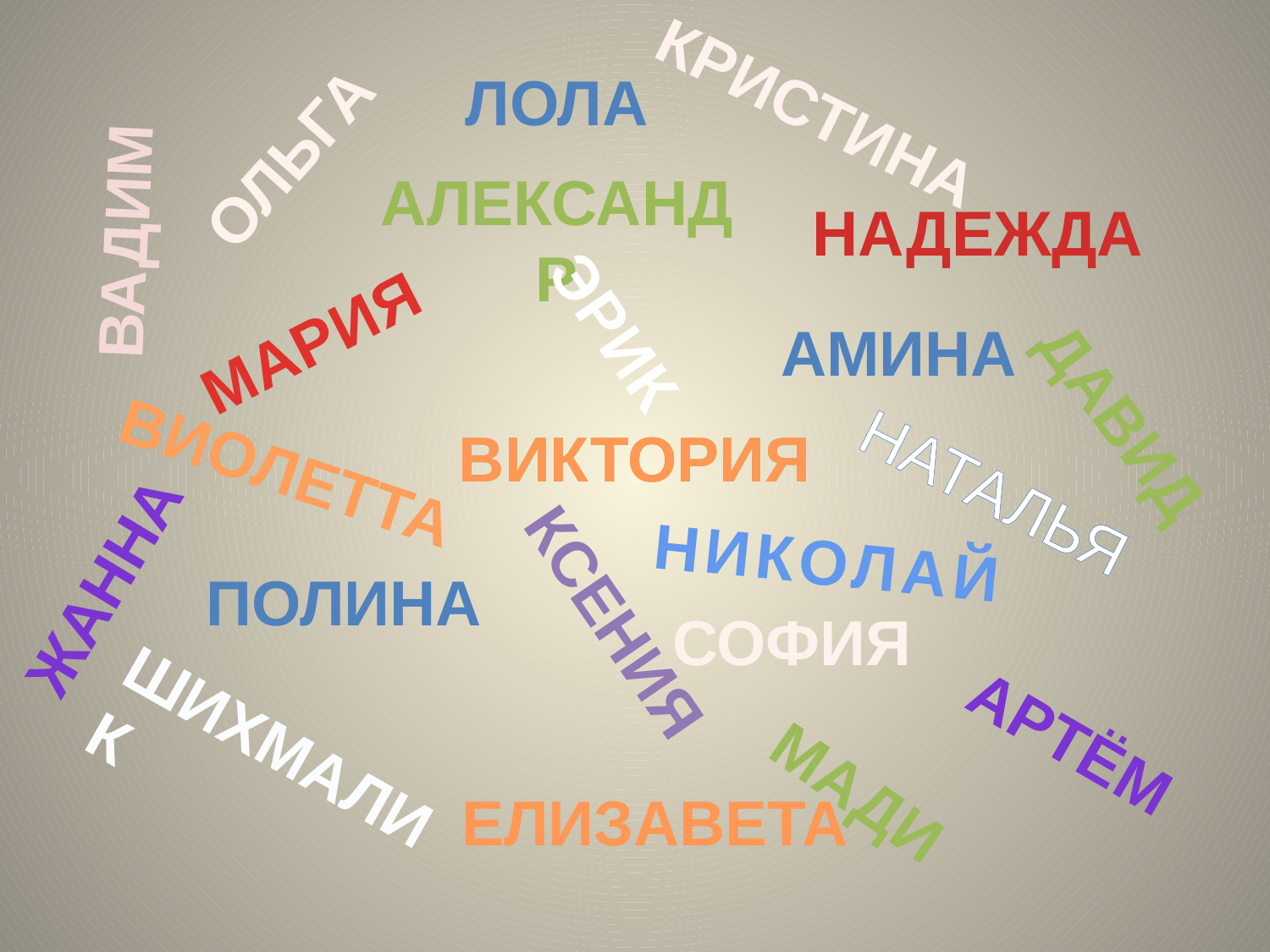

ЛОЛА
КРИСТИНА
ОЛЬГА
АЛЕКСАНДР
НАДЕЖДА
ВАДИМ
ЭРИК
МАРИЯ
АМИНА
ДАВИД
ВИКТОРИЯ
ВИКТОРИЯ
ВИОЛЕТТА
НАТАЛЬЯ
НИКОЛАЙ
ЖАННА
ПОЛИНА
КСЕНИЯ
СОФИЯ
АРТЁМ
ШИХМАЛИК

МАДИ
ЕЛИЗАВЕТА